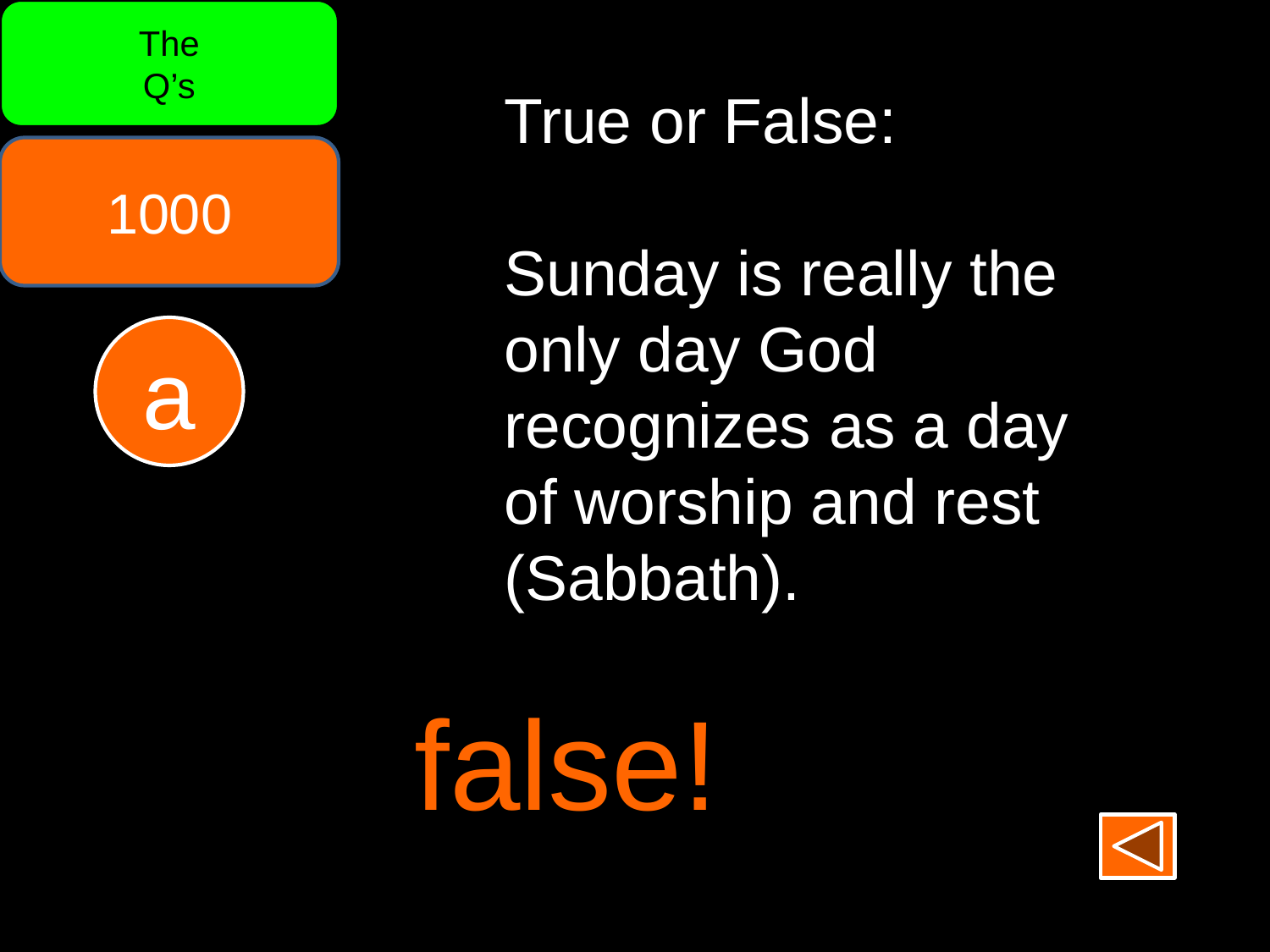

The
Q’s
True or False:

Sunday is really the
only day God
recognizes as a day
of worship and rest
(Sabbath).
1000
a
false!